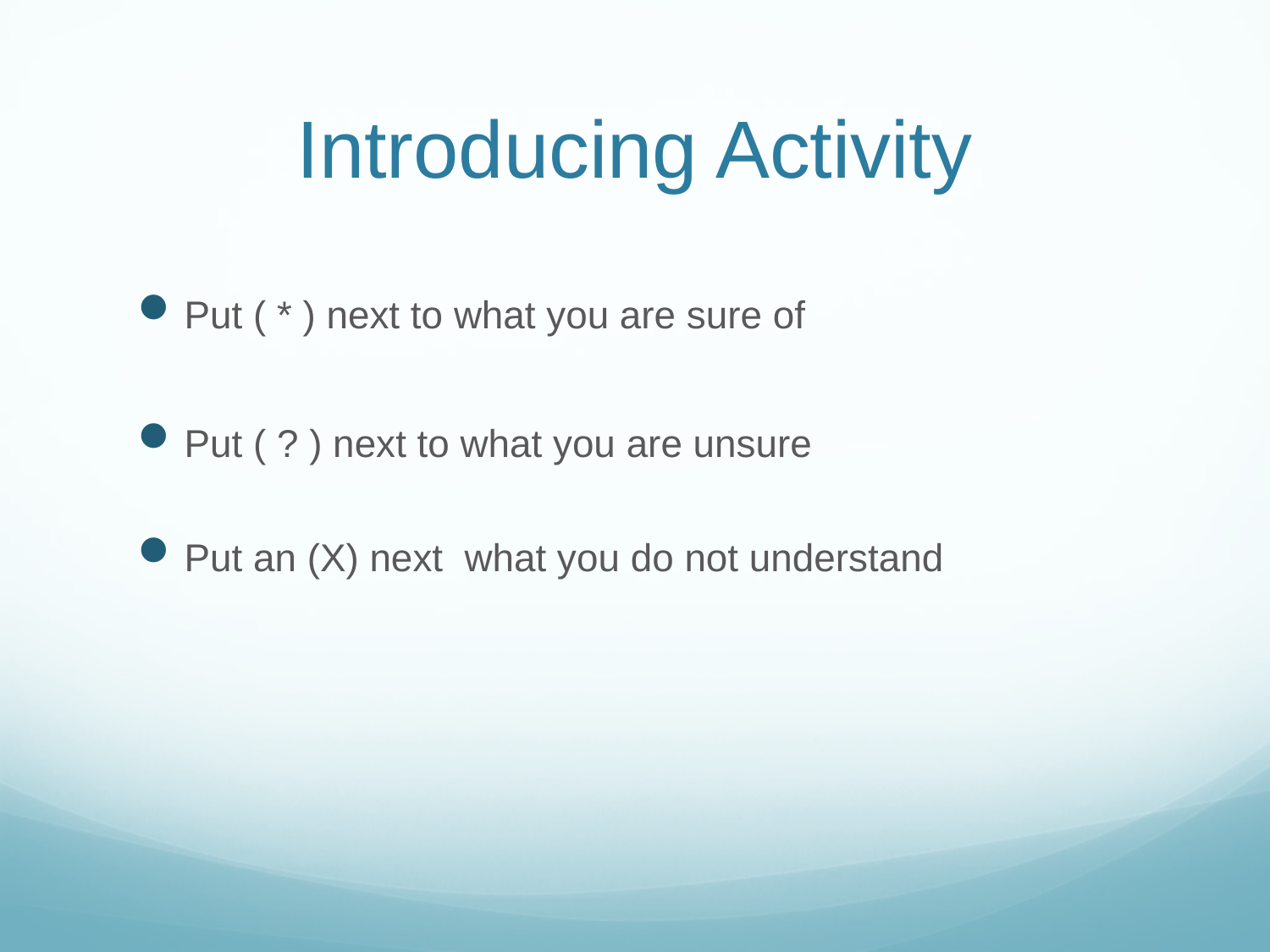

# Introducing Activity

Put ( * ) next to what you are sure of

Put ( ? ) next to what you are unsure

Put an (X) next  what you do not understand